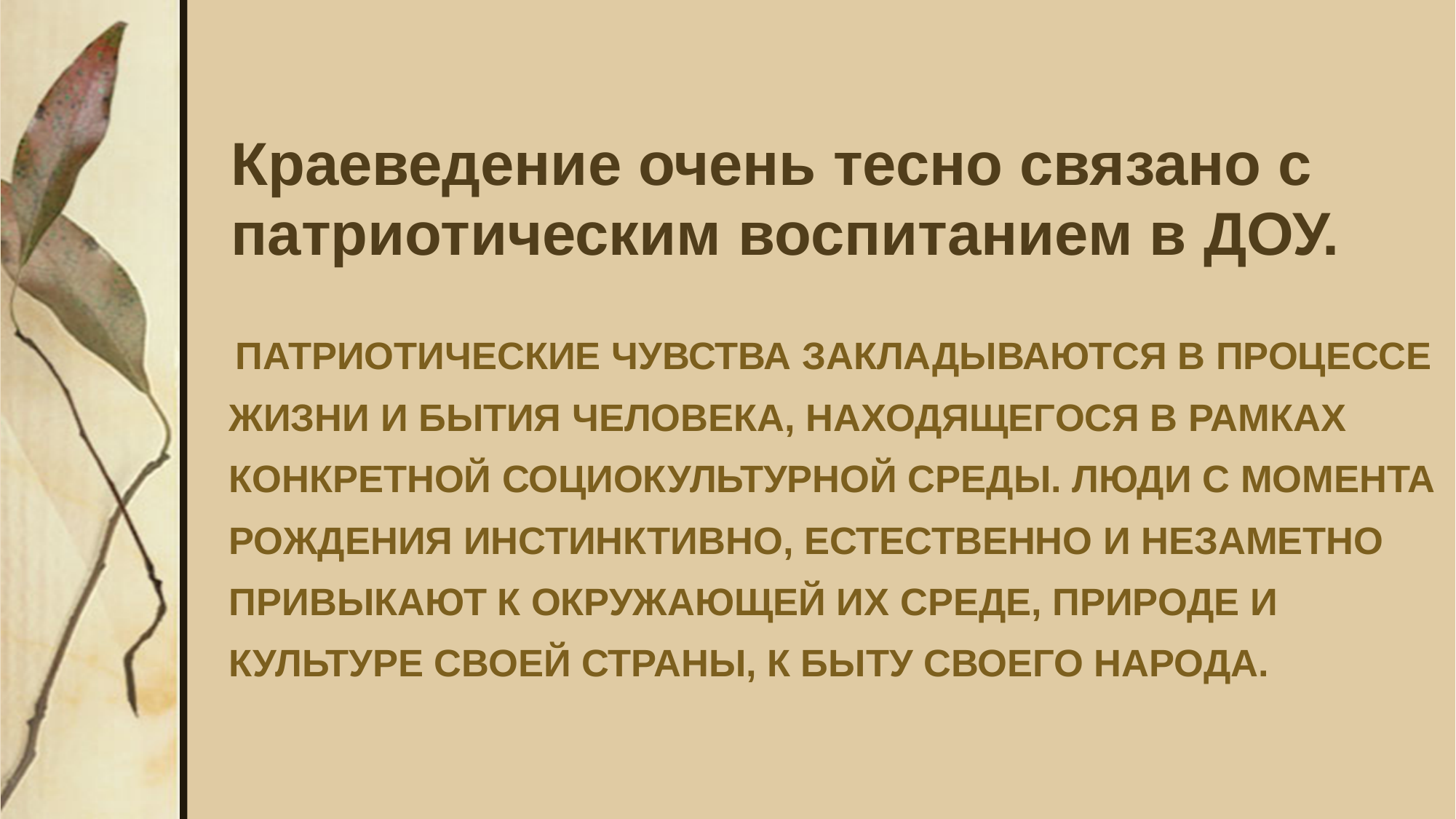

Краеведение очень тесно связано с

патриотическим воспитанием в ДОУ.

# Патриотические чувства закладываются в процессе жизни и бытия человека, находящегося в рамках конкретной социокультурной среды. Люди с момента рождения инстинктивно, естественно и незаметно привыкают к окружающей их среде, природе и культуре своей страны, к быту своего народа.